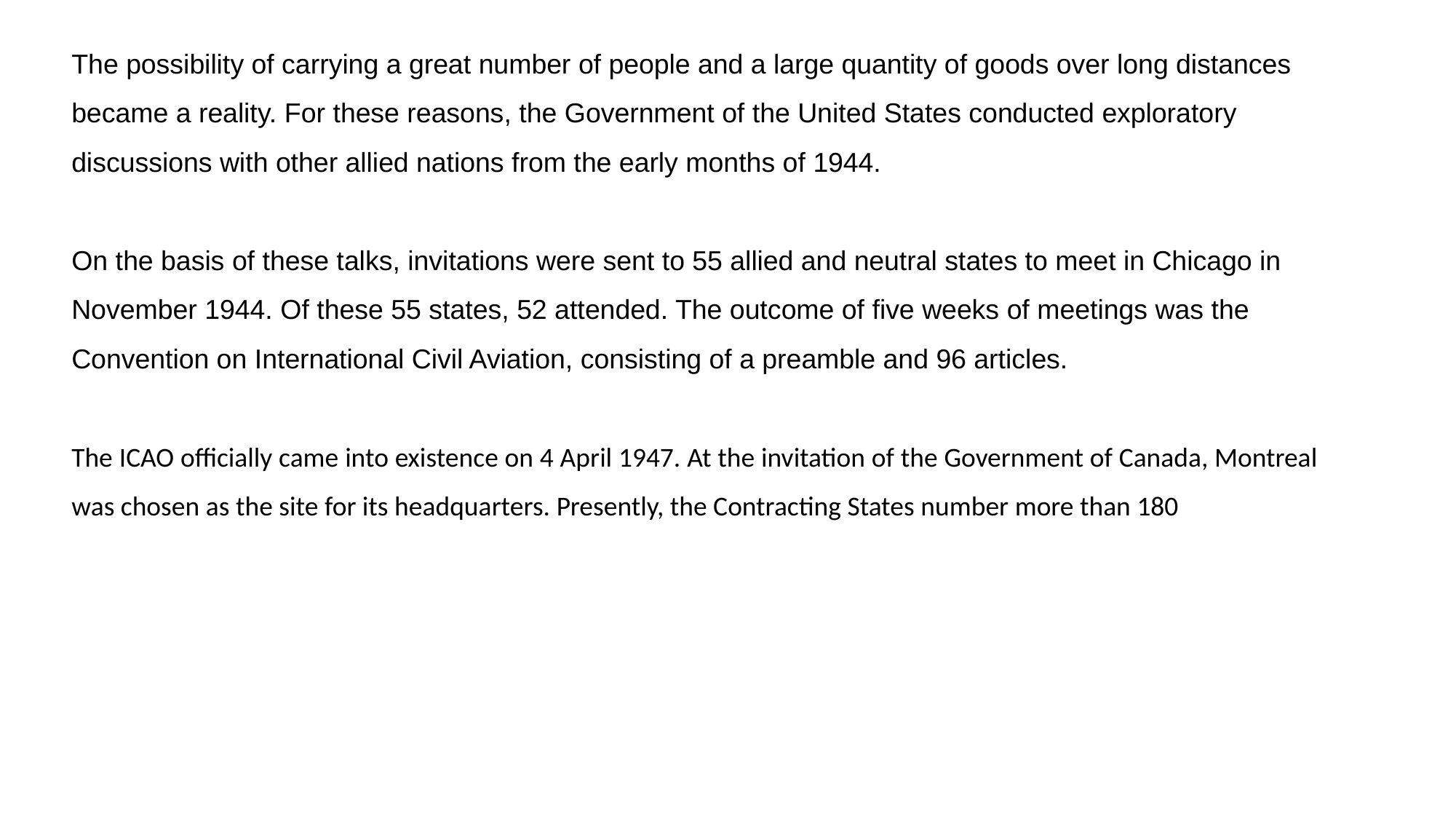

The possibility of carrying a great number of people and a large quantity of goods over long distances became a reality. For these reasons, the Government of the United States conducted exploratory discussions with other allied nations from the early months of 1944.

On the basis of these talks, invitations were sent to 55 allied and neutral states to meet in Chicago in November 1944. Of these 55 states, 52 attended. The outcome of five weeks of meetings was the Convention on International Civil Aviation, consisting of a preamble and 96 articles.

The ICAO officially came into existence on 4 April 1947. At the invitation of the Government of Canada, Montreal was chosen as the site for its headquarters. Presently, the Contracting States number more than 180